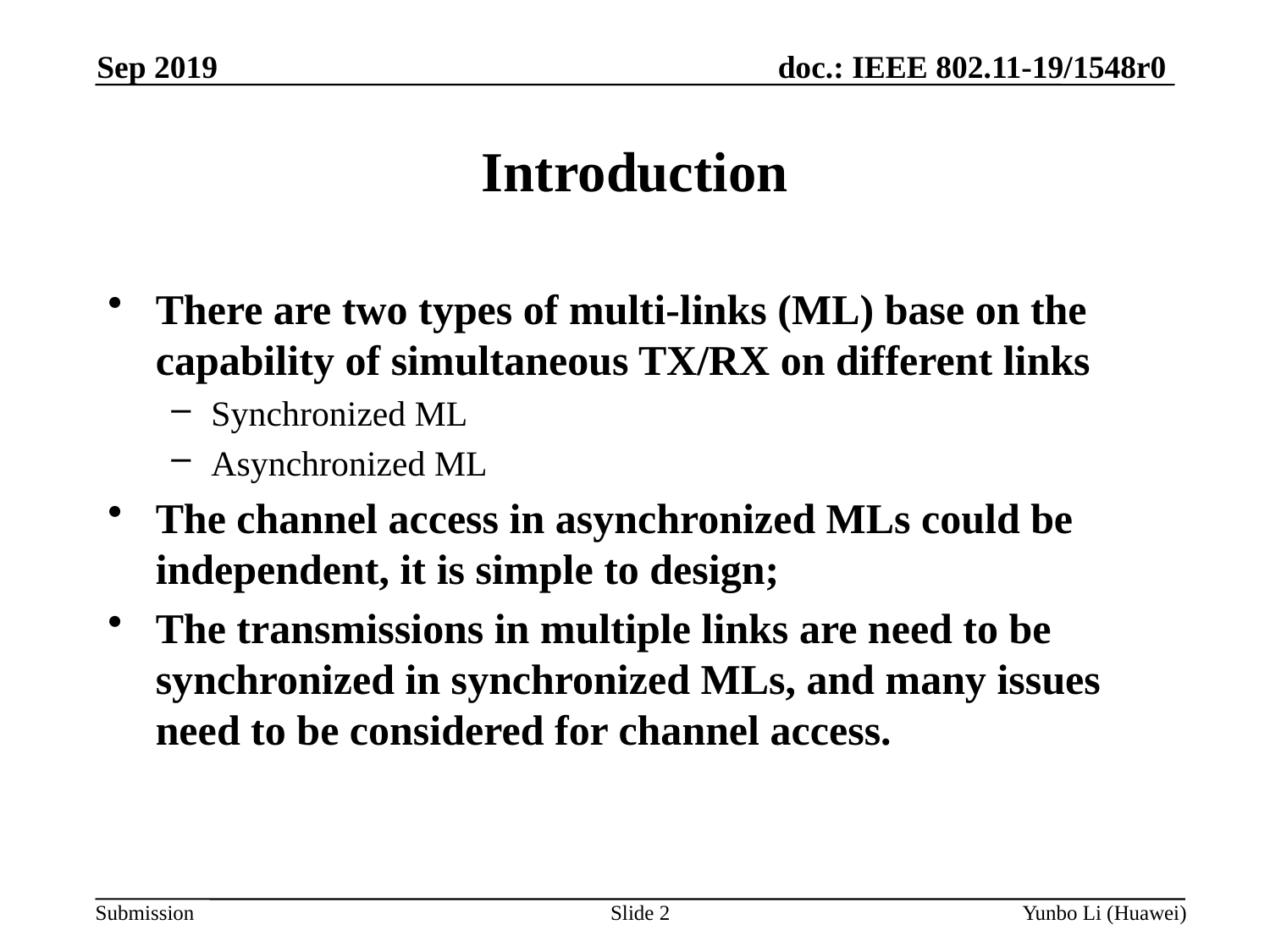

Sep 2019
Introduction
There are two types of multi-links (ML) base on the capability of simultaneous TX/RX on different links
Synchronized ML
Asynchronized ML
The channel access in asynchronized MLs could be independent, it is simple to design;
The transmissions in multiple links are need to be synchronized in synchronized MLs, and many issues need to be considered for channel access.

Slide 2
Yunbo Li (Huawei)